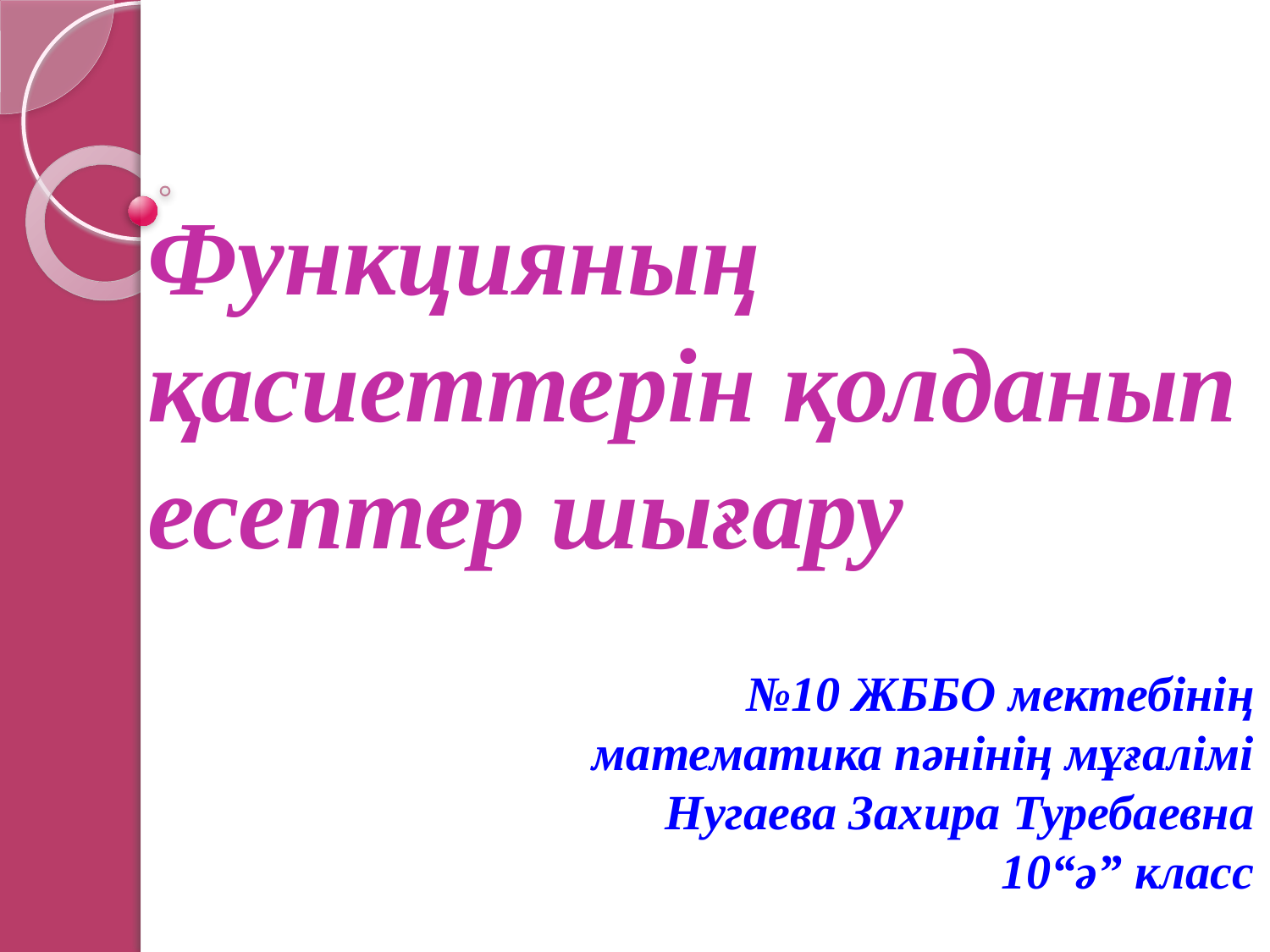

# Функцияның қасиеттерін қолданып есептер шығару
№10 ЖББО мектебінің
математика пәнінің мұғалімі
Нугаева Захира Туребаевна
10“ә” класс